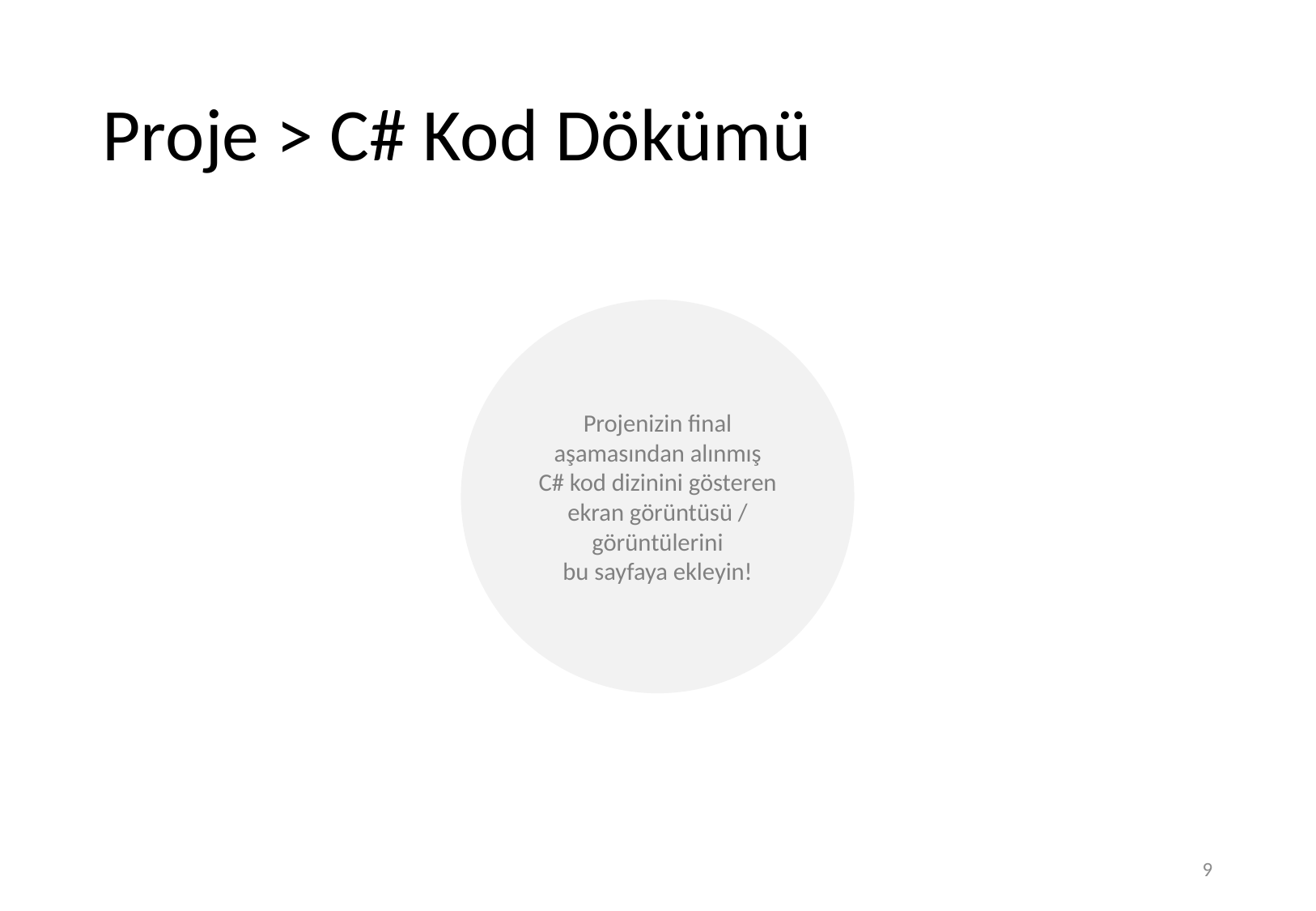

# Proje > C# Kod Dökümü
Projenizin final aşamasından alınmış
C# kod dizinini gösteren ekran görüntüsü / görüntülerini
bu sayfaya ekleyin!
9